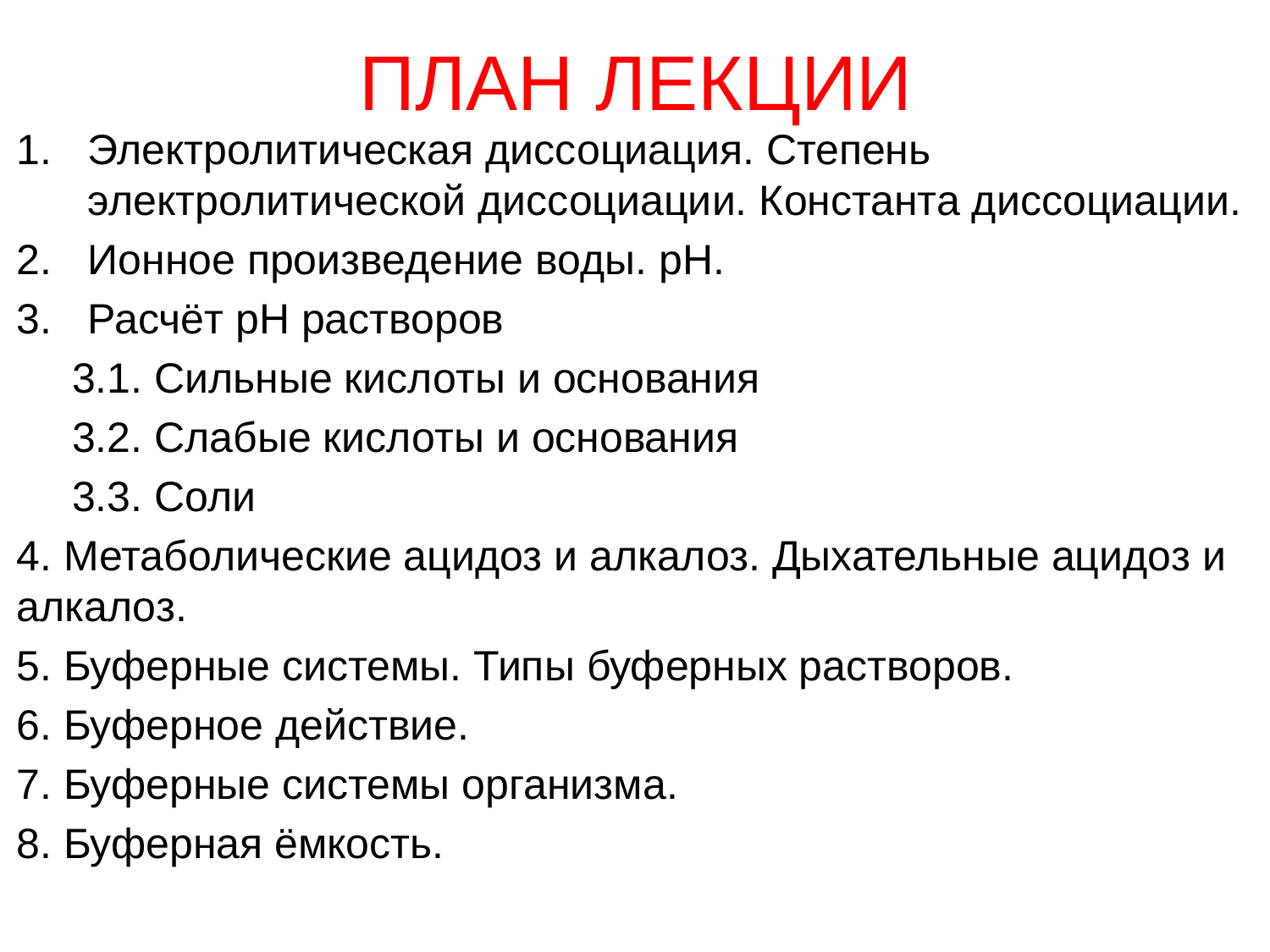

# ПЛАН ЛЕКЦИИ
Электролитическая диссоциация. Степень электролитической диссоциации. Константа диссоциации.
Ионное произведение воды. рН.
Расчёт рН растворов
3.1. Сильные кислоты и основания
3.2. Слабые кислоты и основания
3.3. Соли
4. Метаболические ацидоз и алкалоз. Дыхательные ацидоз и алкалоз.
5. Буферные системы. Типы буферных растворов.
6. Буферное действие.
7. Буферные системы организма.
8. Буферная ёмкость.